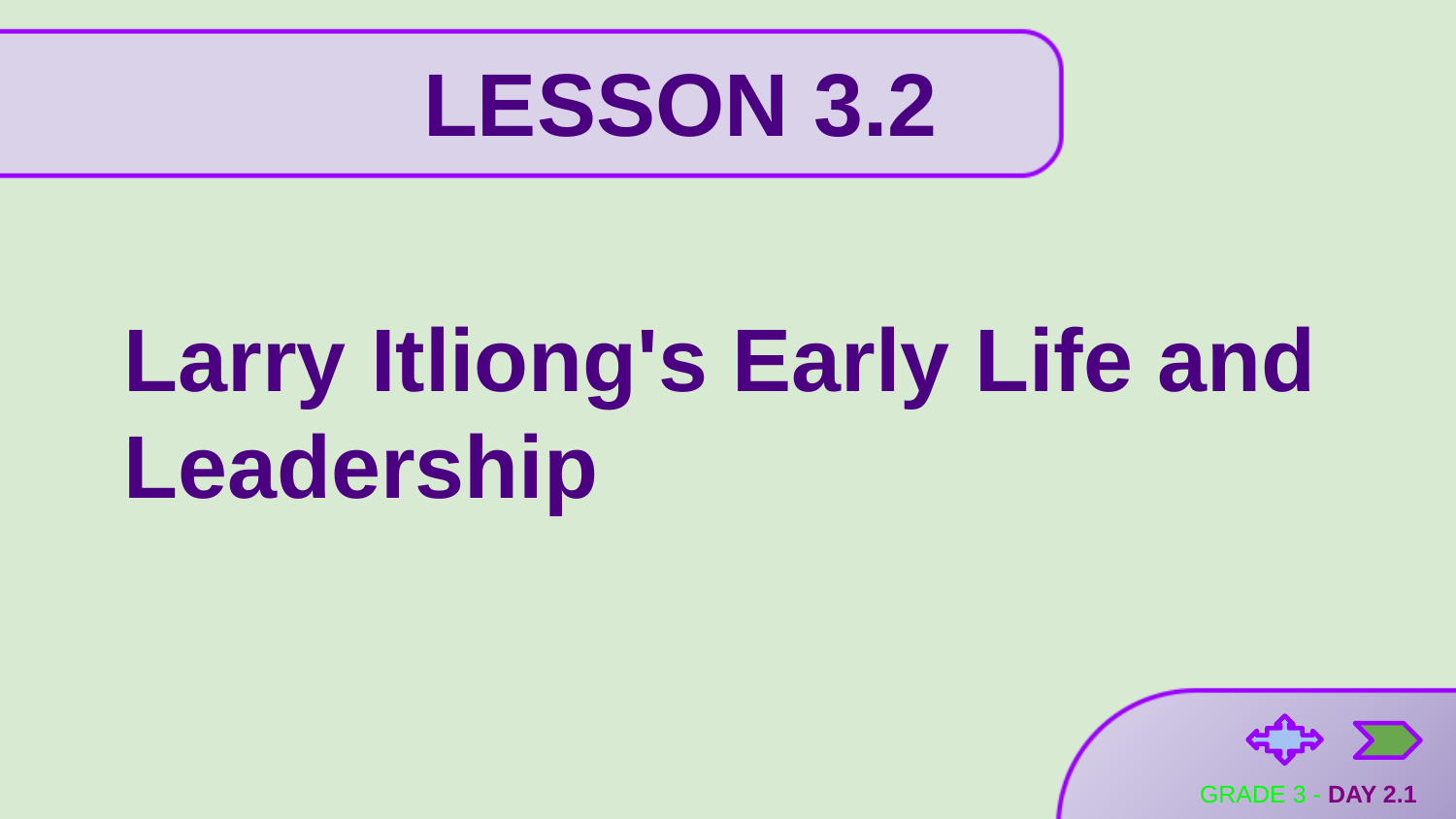

LESSON 3.2
# Larry Itliong's Early Life and Leadership

GRADE 3 - DAY 2.1